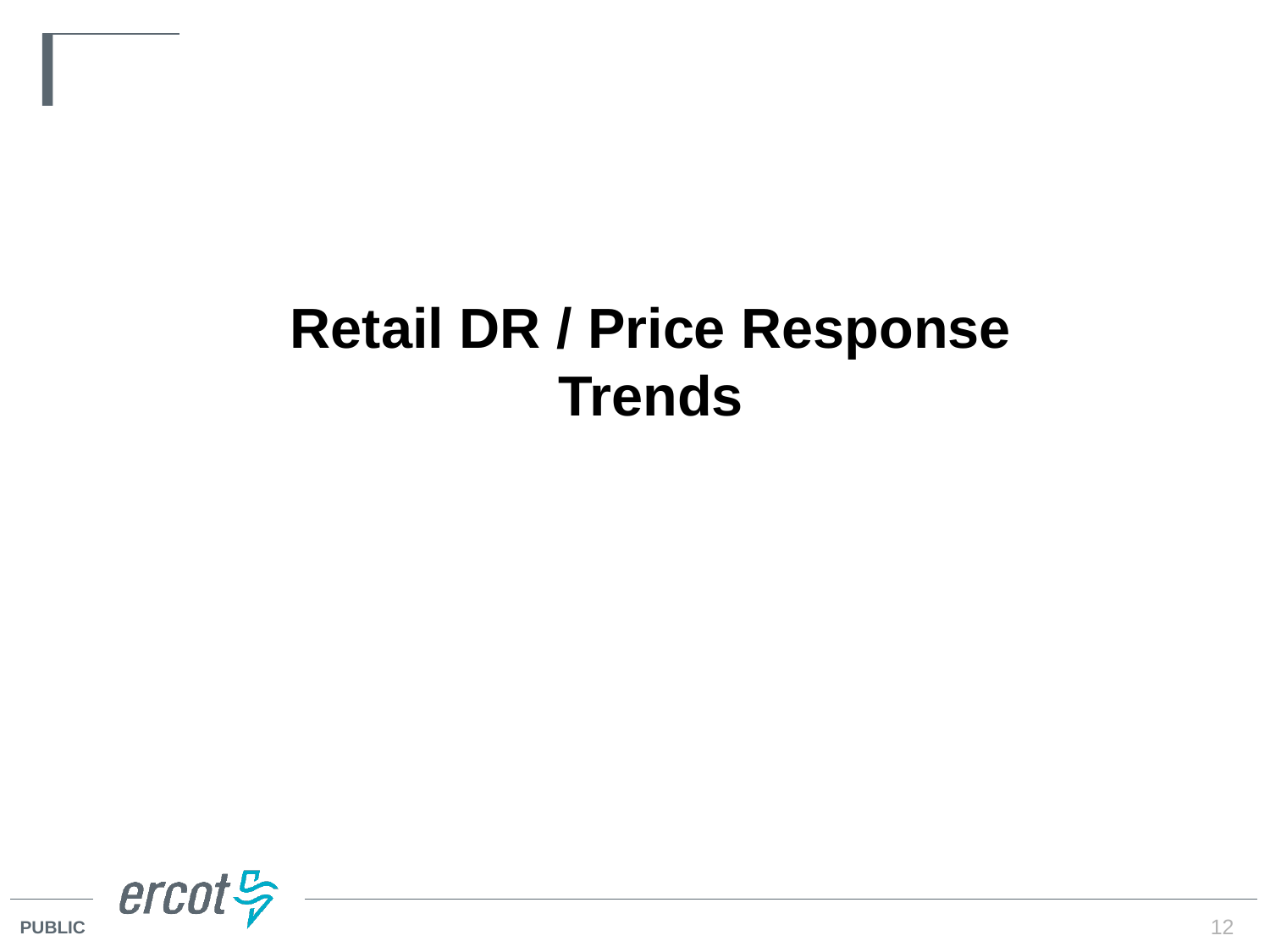

Retail DR / Price Response Trends

12